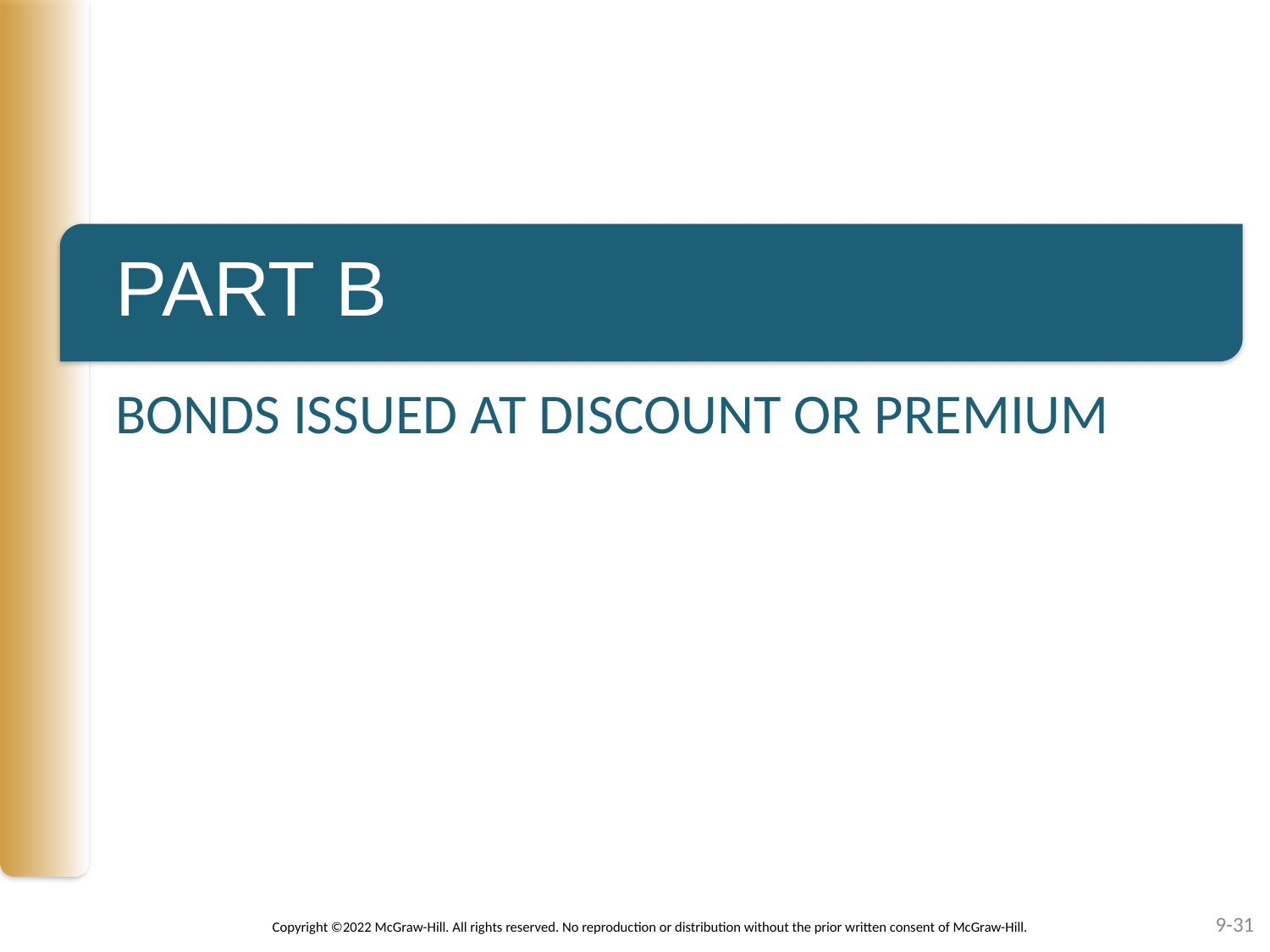

# PART B
BONDS ISSUED AT DISCOUNT OR PREMIUM
9-31
Copyright ©2022 McGraw-Hill. All rights reserved. No reproduction or distribution without the prior written consent of McGraw-Hill.